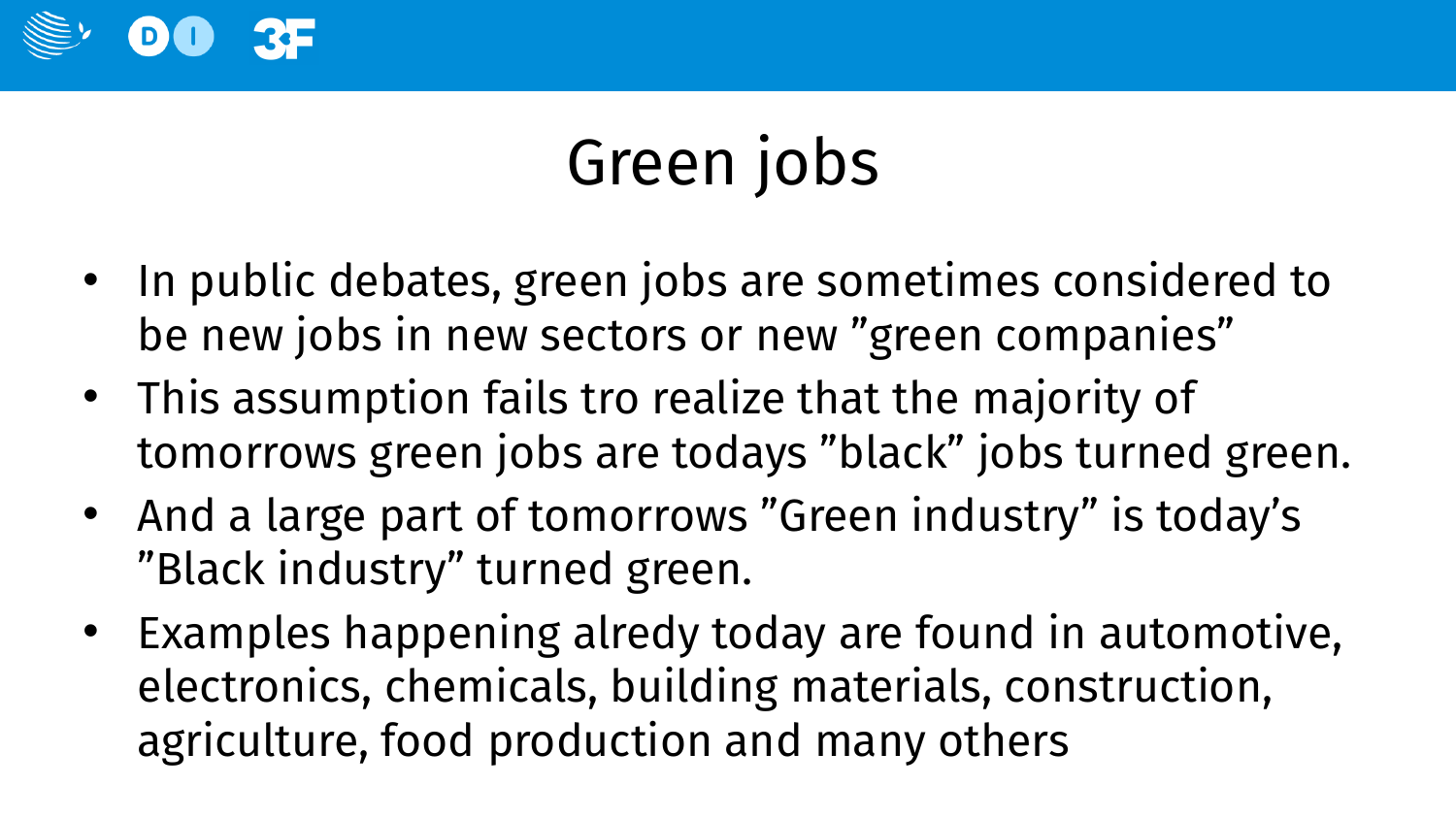

# Green jobs
In public debates, green jobs are sometimes considered to be new jobs in new sectors or new ”green companies”
This assumption fails tro realize that the majority of tomorrows green jobs are todays ”black” jobs turned green.
And a large part of tomorrows ”Green industry” is today’s ”Black industry” turned green.
Examples happening alredy today are found in automotive, electronics, chemicals, building materials, construction, agriculture, food production and many others